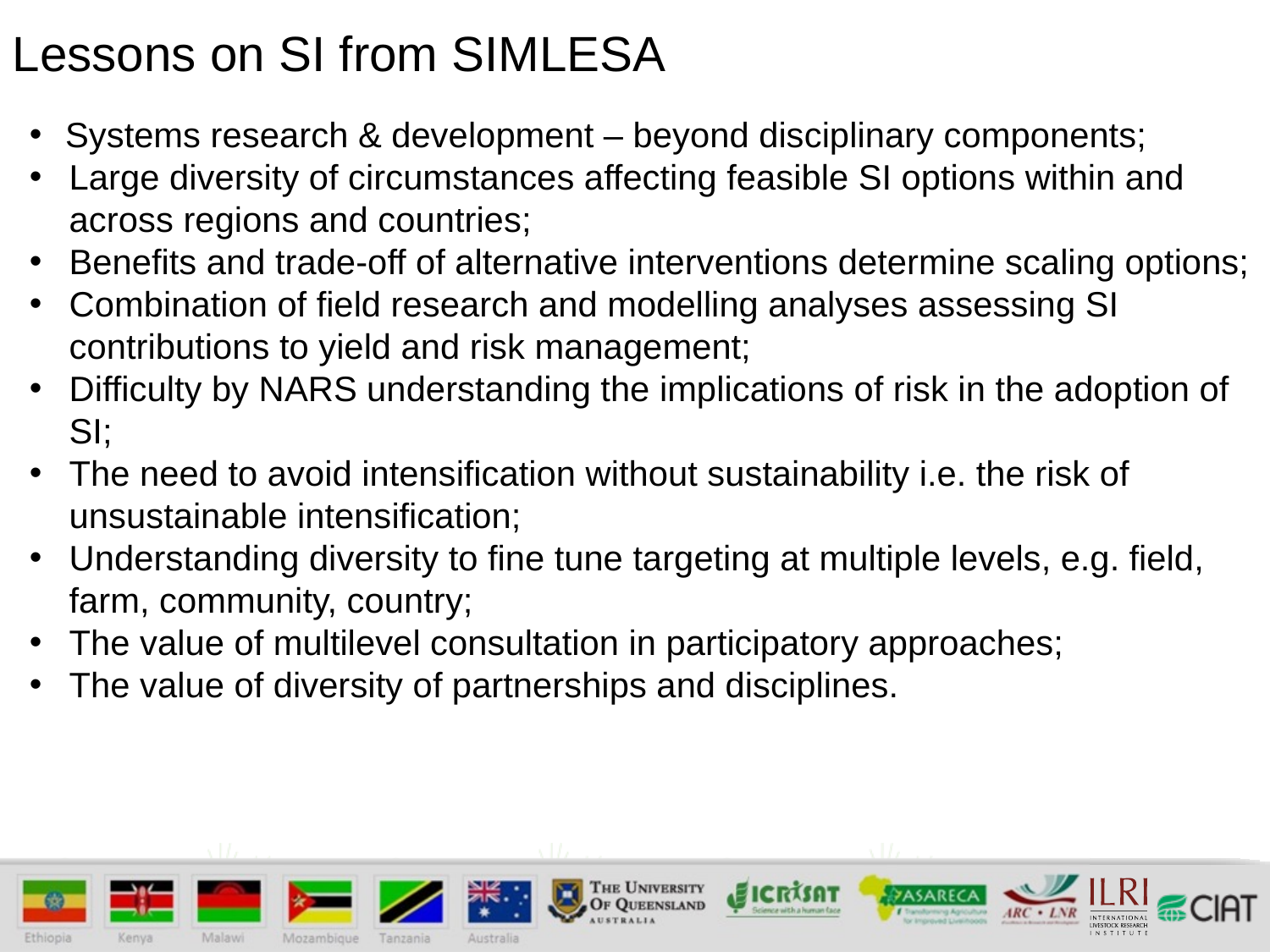

# Lessons on SI from SIMLESA
Systems research & development – beyond disciplinary components;
Large diversity of circumstances affecting feasible SI options within and across regions and countries;
Benefits and trade-off of alternative interventions determine scaling options;
Combination of field research and modelling analyses assessing SI contributions to yield and risk management;
Difficulty by NARS understanding the implications of risk in the adoption of SI;
The need to avoid intensification without sustainability i.e. the risk of unsustainable intensification;
Understanding diversity to fine tune targeting at multiple levels, e.g. field, farm, community, country;
The value of multilevel consultation in participatory approaches;
The value of diversity of partnerships and disciplines.